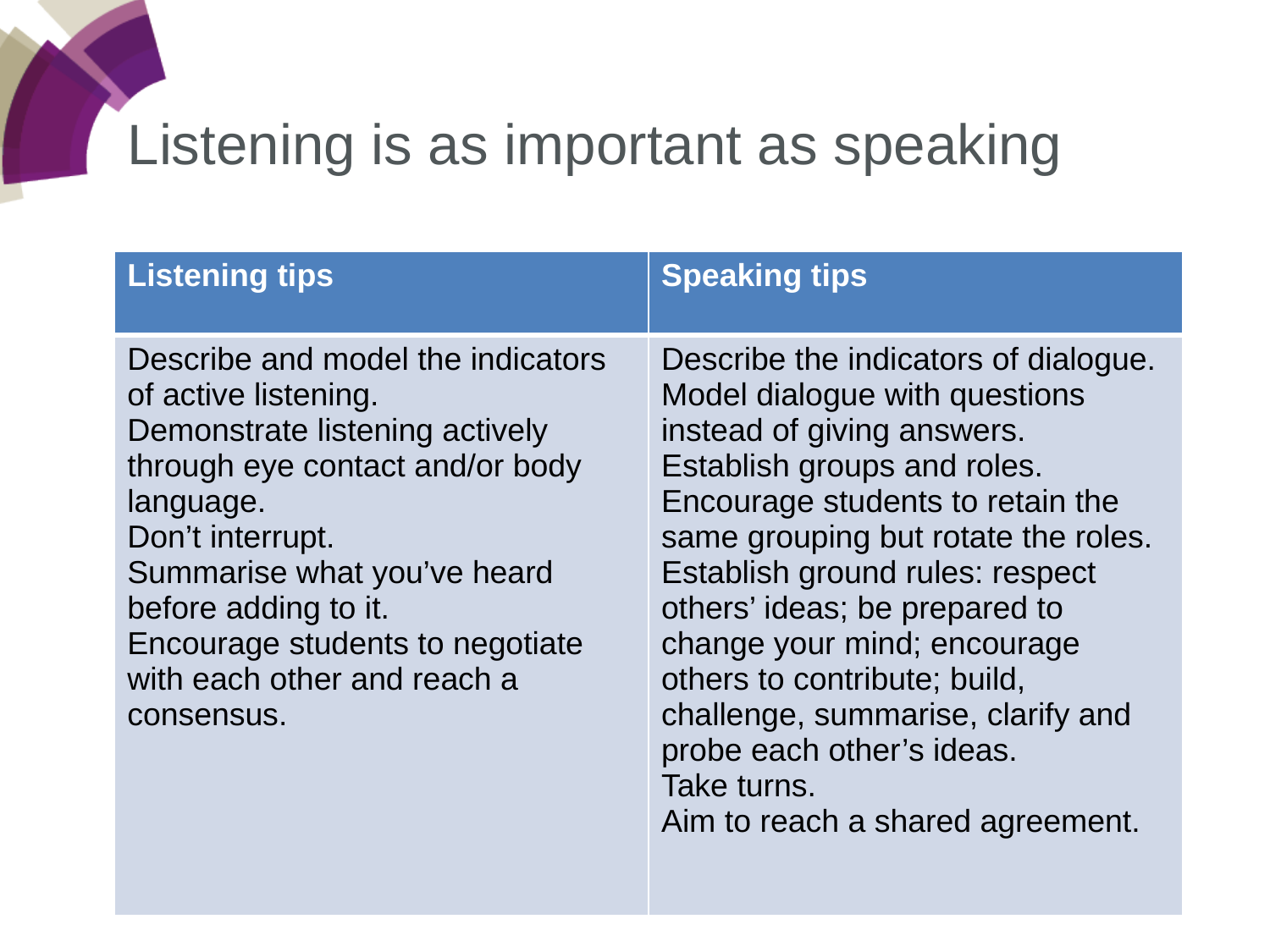

Listening is as important as speaking
| Listening tips | Speaking tips |
| --- | --- |
| Describe and model the indicators of active listening. Demonstrate listening actively through eye contact and/or body language. Don’t interrupt. Summarise what you’ve heard before adding to it. Encourage students to negotiate with each other and reach a consensus. | Describe the indicators of dialogue. Model dialogue with questions instead of giving answers. Establish groups and roles. Encourage students to retain the same grouping but rotate the roles. Establish ground rules: respect others’ ideas; be prepared to change your mind; encourage others to contribute; build, challenge, summarise, clarify and probe each other’s ideas. Take turns. Aim to reach a shared agreement. |